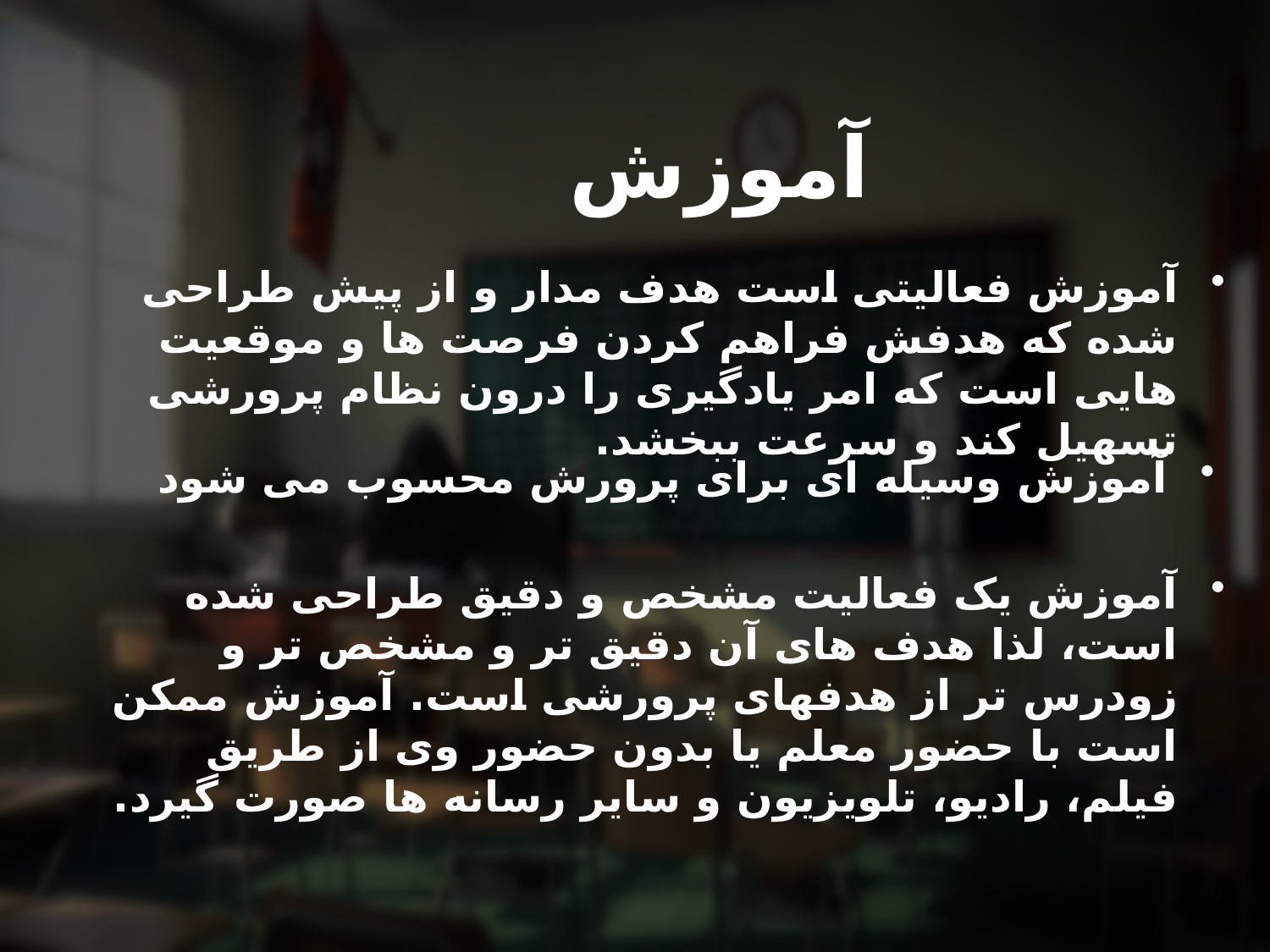

آموزش
آموزش فعالیتی است هدف مدار و از پیش طراحی شده که هدفش فراهم کردن فرصت ها و موقعیت هایی است که امر یادگیری را درون نظام پرورشی تسهیل کند و سرعت ببخشد.
آموزش وسیله ای برای پرورش محسوب می شود
آموزش یک فعالیت مشخص و دقیق طراحی شده است، لذا هدف های آن دقیق تر و مشخص تر و زودرس تر از هدفهای پرورشی است. آموزش ممکن است با حضور معلم یا بدون حضور وی از طریق فیلم، رادیو، تلویزیون و سایر رسانه ها صورت گیرد.